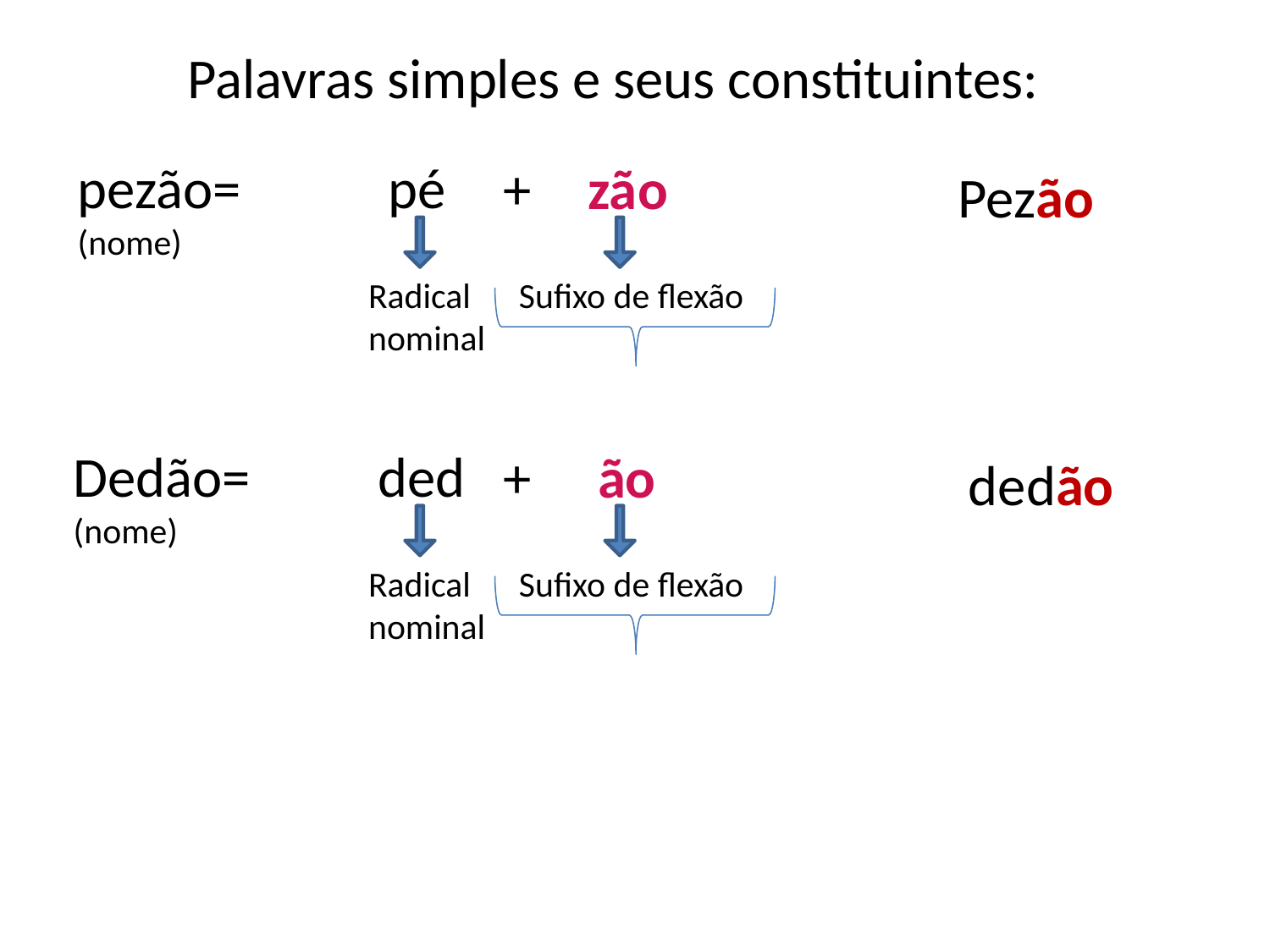

Palavras simples e seus constituintes:
pezão=
(nome)
pé
+
zão
Pezão

Radical
nominal
Sufixo de flexão
Dedão=
(nome)
ded
+
ão
dedão

Radical
nominal
Sufixo de flexão